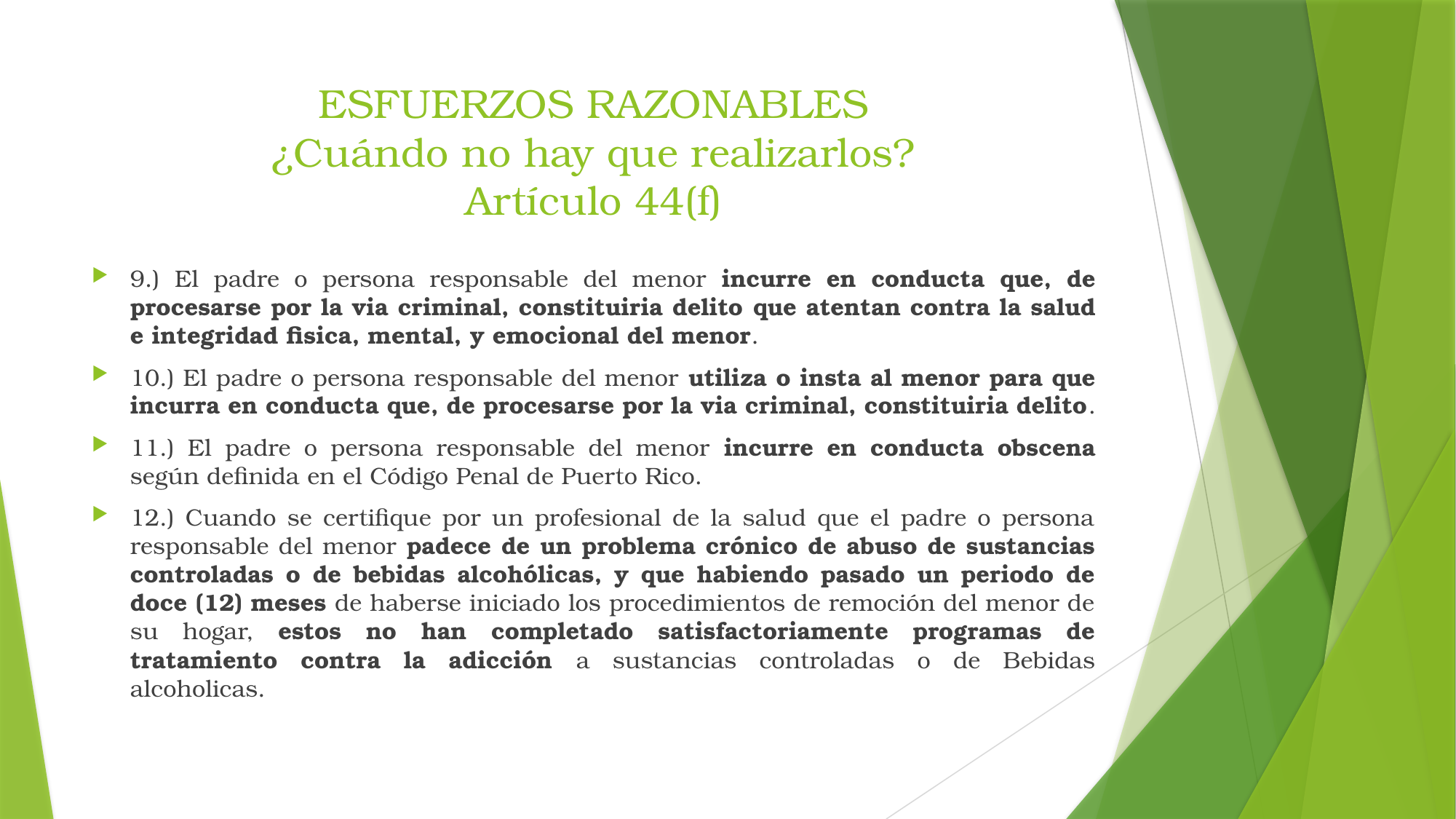

# ESFUERZOS RAZONABLES ¿Cuándo no hay que realizarlos? Artículo 44(f)
9.) El padre o persona responsable del menor incurre en conducta que, de procesarse por la via criminal, constituiria delito que atentan contra la salud e integridad fisica, mental, y emocional del menor.
10.) El padre o persona responsable del menor utiliza o insta al menor para que incurra en conducta que, de procesarse por la via criminal, constituiria delito.
11.) El padre o persona responsable del menor incurre en conducta obscena según definida en el Código Penal de Puerto Rico.
12.) Cuando se certifique por un profesional de la salud que el padre o persona responsable del menor padece de un problema crónico de abuso de sustancias controladas o de bebidas alcohólicas, y que habiendo pasado un periodo de doce (12) meses de haberse iniciado los procedimientos de remoción del menor de su hogar, estos no han completado satisfactoriamente programas de tratamiento contra la adicción a sustancias controladas o de Bebidas alcoholicas.